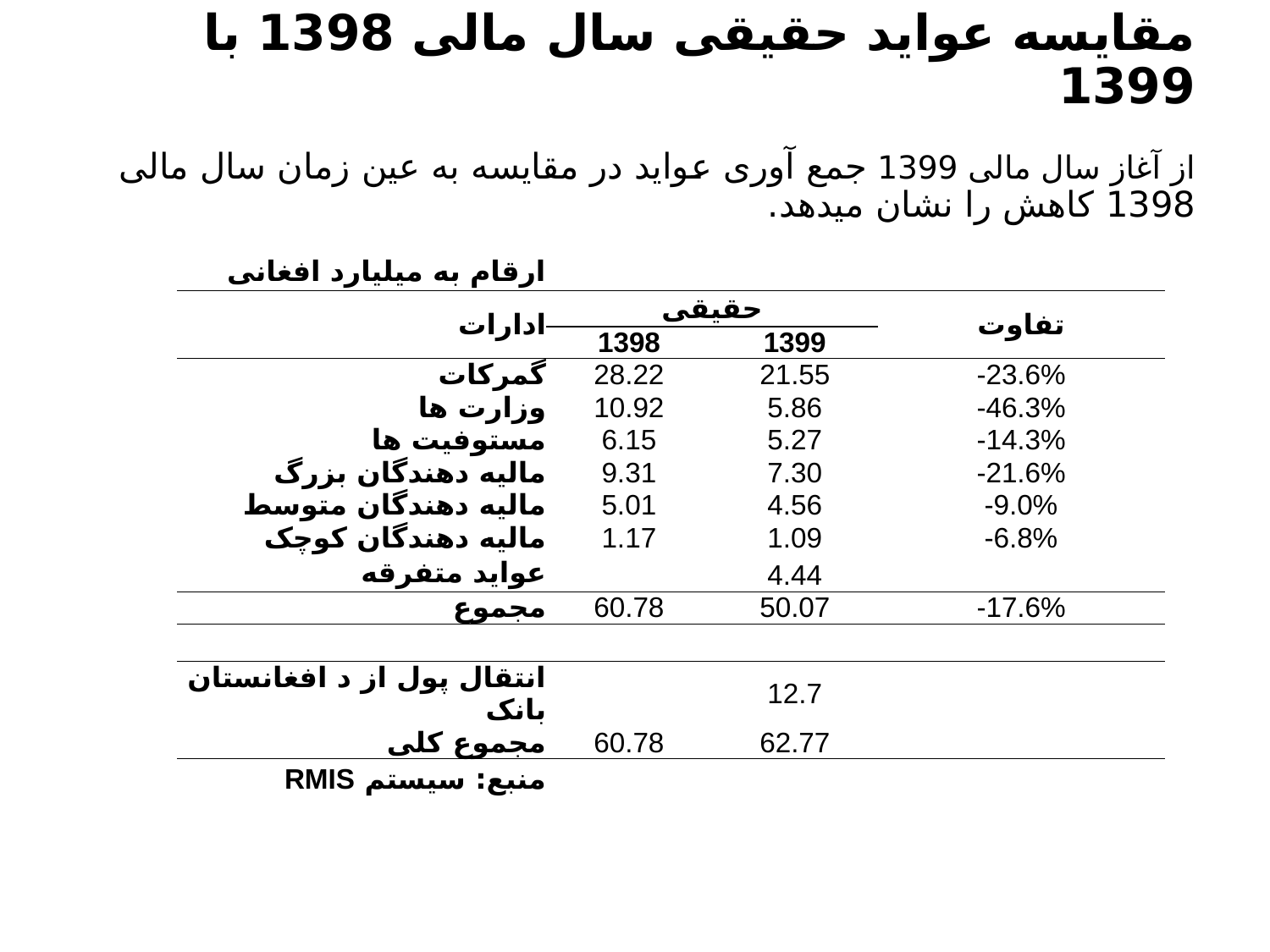

# مقایسه عواید حقیقی سال مالی 1398 با 1399 از آغاز سال مالی 1399 جمع آوری عواید در مقایسه به عین زمان سال مالی 1398 کاهش را نشان میدهد.
| ارقام به میلیارد افغانی |  |  |  |
| --- | --- | --- | --- |
| ادارات | حقیقی |  | تفاوت |
|  | 1398 | 1399 |  |
| گمرکات | 28.22 | 21.55 | -23.6% |
| وزارت ها | 10.92 | 5.86 | -46.3% |
| مستوفیت ها | 6.15 | 5.27 | -14.3% |
| مالیه دهندگان بزرگ | 9.31 | 7.30 | -21.6% |
| مالیه دهندگان متوسط | 5.01 | 4.56 | -9.0% |
| مالیه دهندگان کوچک | 1.17 | 1.09 | -6.8% |
| عواید متفرقه |  | 4.44 |  |
| مجموع | 60.78 | 50.07 | -17.6% |
|  |  |  |  |
| انتقال پول از د افغانستان بانک |  | 12.7 |  |
| مجموع کلی | 60.78 | 62.77 |  |
| منبع: سیستم RMIS |  |  |  |